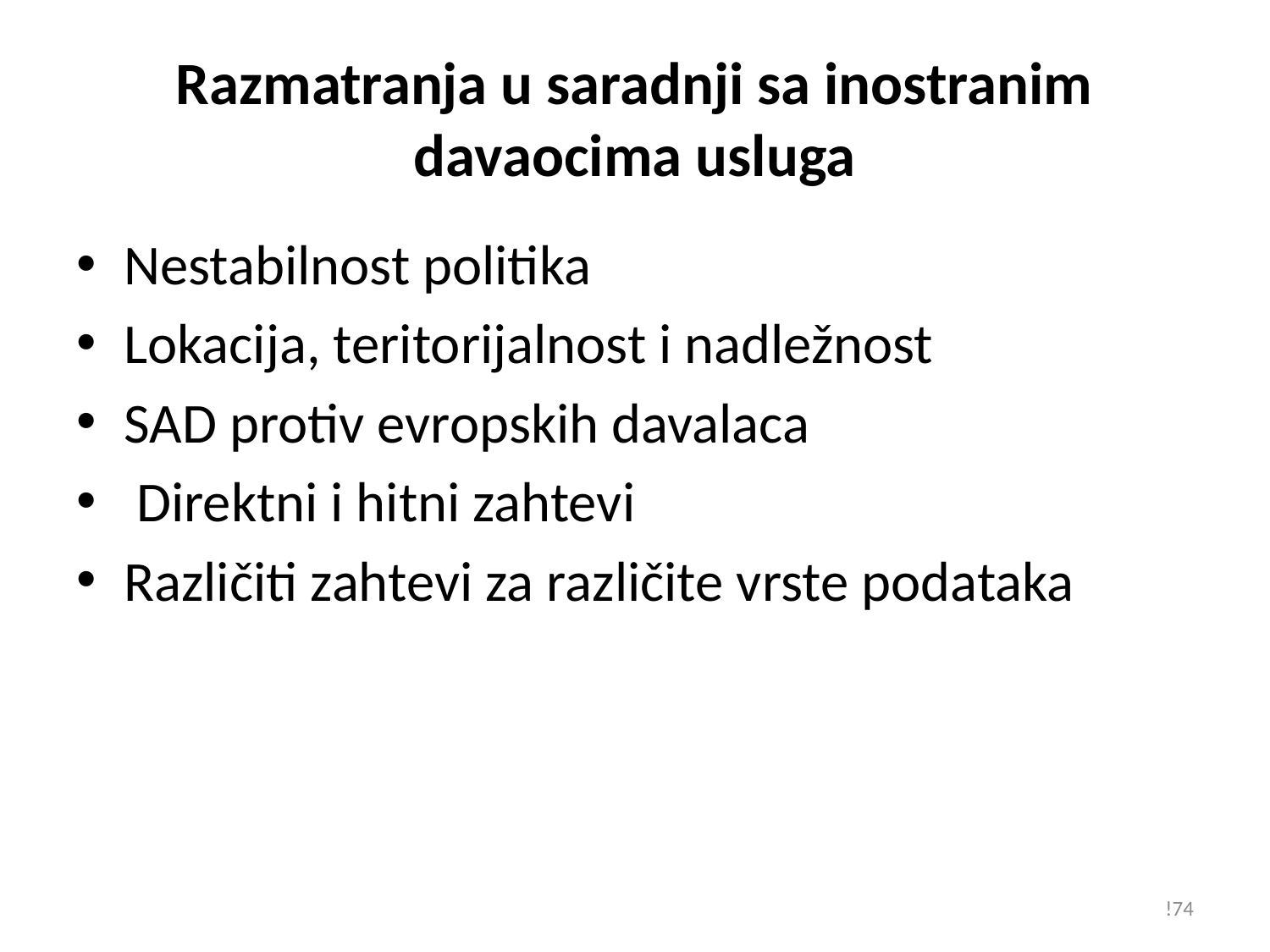

# Razmatranja u saradnji sa inostranim davaocima usluga
Nestabilnost politika
Lokacija, teritorijalnost i nadležnost
SAD protiv evropskih davalaca
 Direktni i hitni zahtevi
Različiti zahtevi za različite vrste podataka
!74